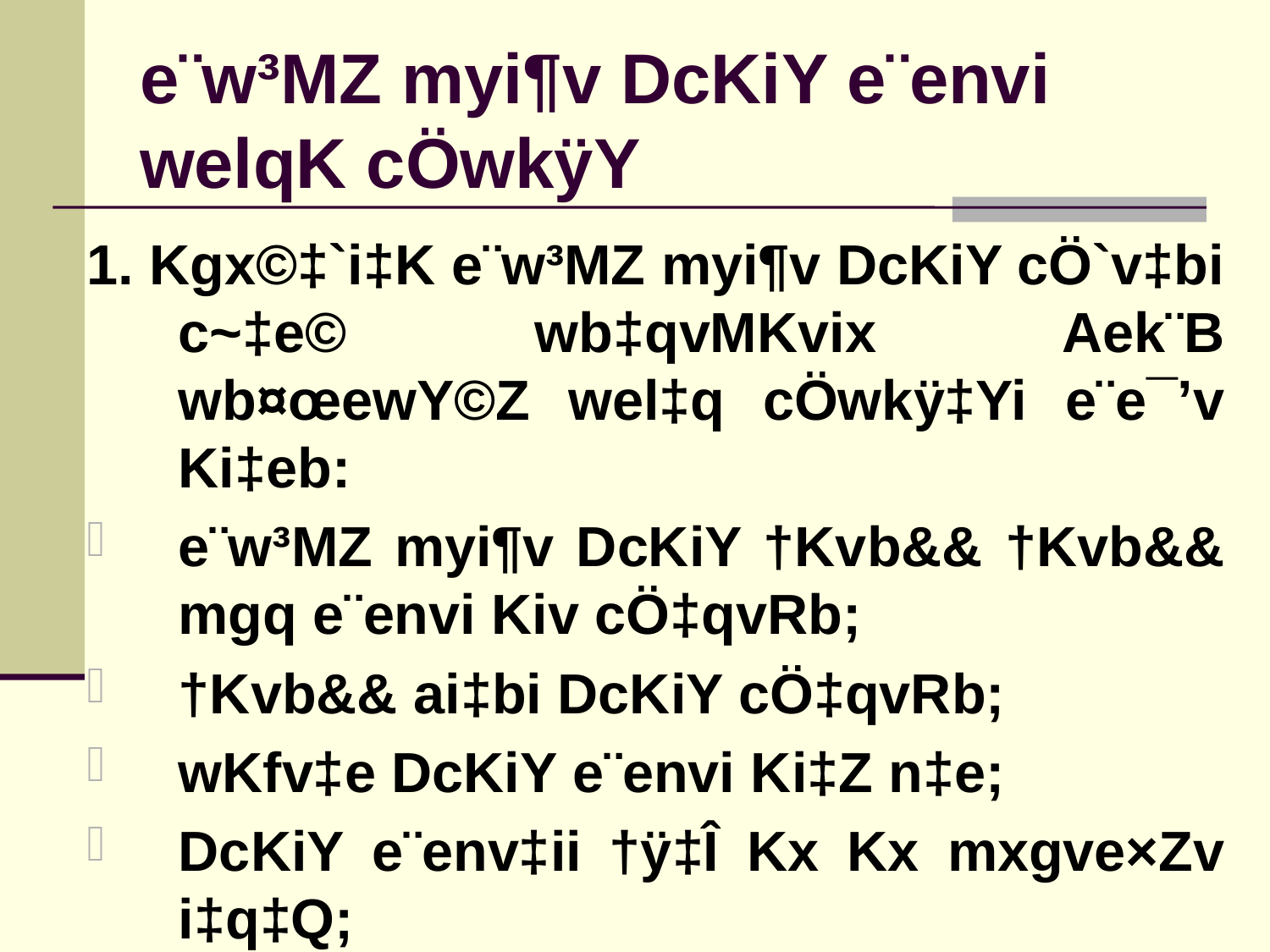

# e¨w³MZ myi¶v DcKiY e¨envi welqK cÖwkÿY
1. Kgx©‡`i‡K e¨w³MZ myi¶v DcKiY cÖ`v‡bi c~‡e© wb‡qvMKvix Aek¨B wb¤œewY©Z wel‡q cÖwkÿ‡Yi e¨e¯’v Ki‡eb:
e¨w³MZ myi¶v DcKiY †Kvb&& †Kvb&& mgq e¨envi Kiv cÖ‡qvRb;
†Kvb&& ai‡bi DcKiY cÖ‡qvRb;
wKfv‡e DcKiY e¨envi Ki‡Z n‡e;
DcKiY e¨env‡ii †ÿ‡Î Kx Kx mxgve×Zv i‡q‡Q;
Kx Dcv‡q DcKiY msiÿY Kiv n‡e Zvi h_vh_ cÖwµqv|